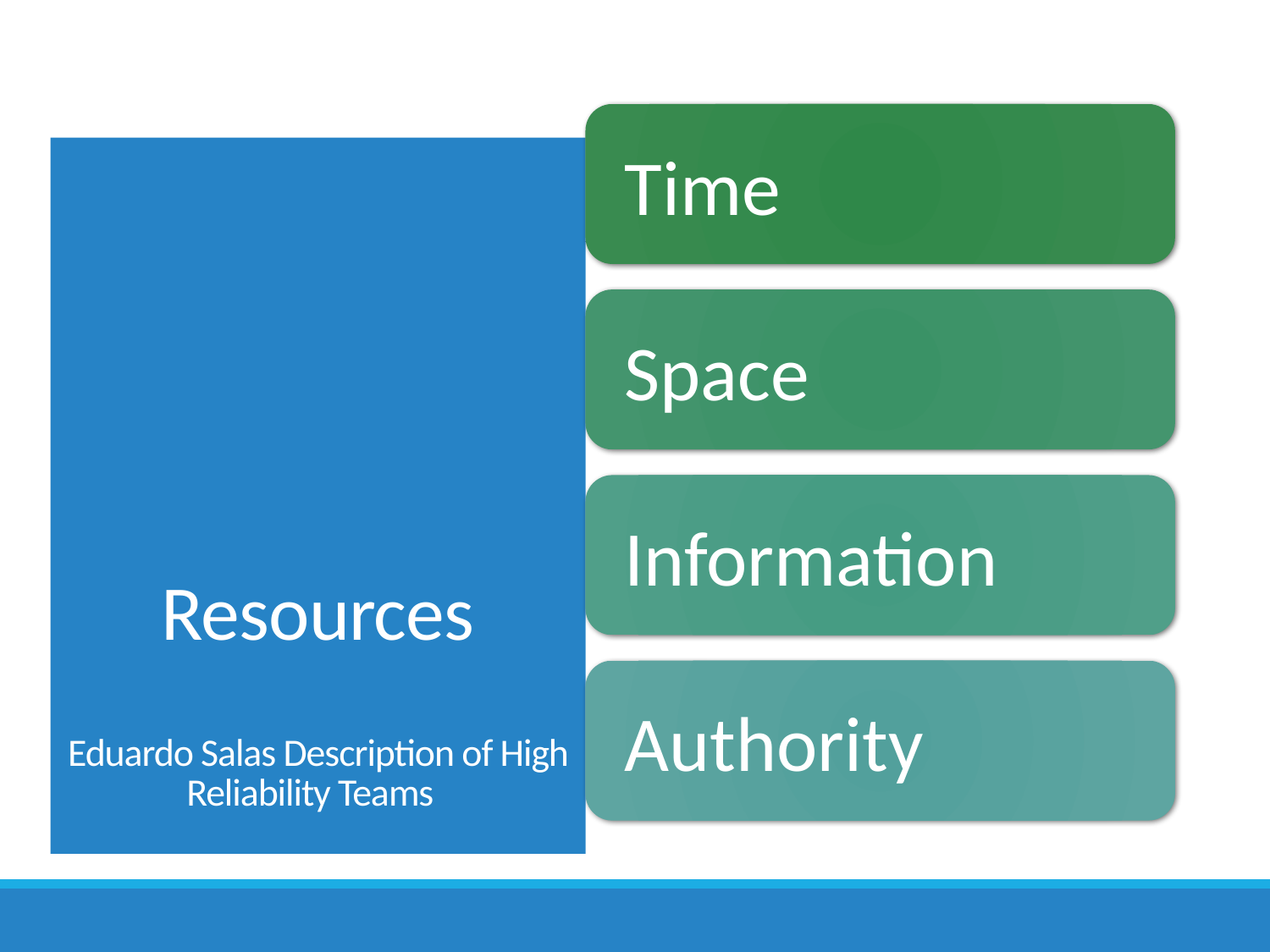

Time
Space
Information
Authority
# Resources Eduardo Salas Description of High Reliability Teams